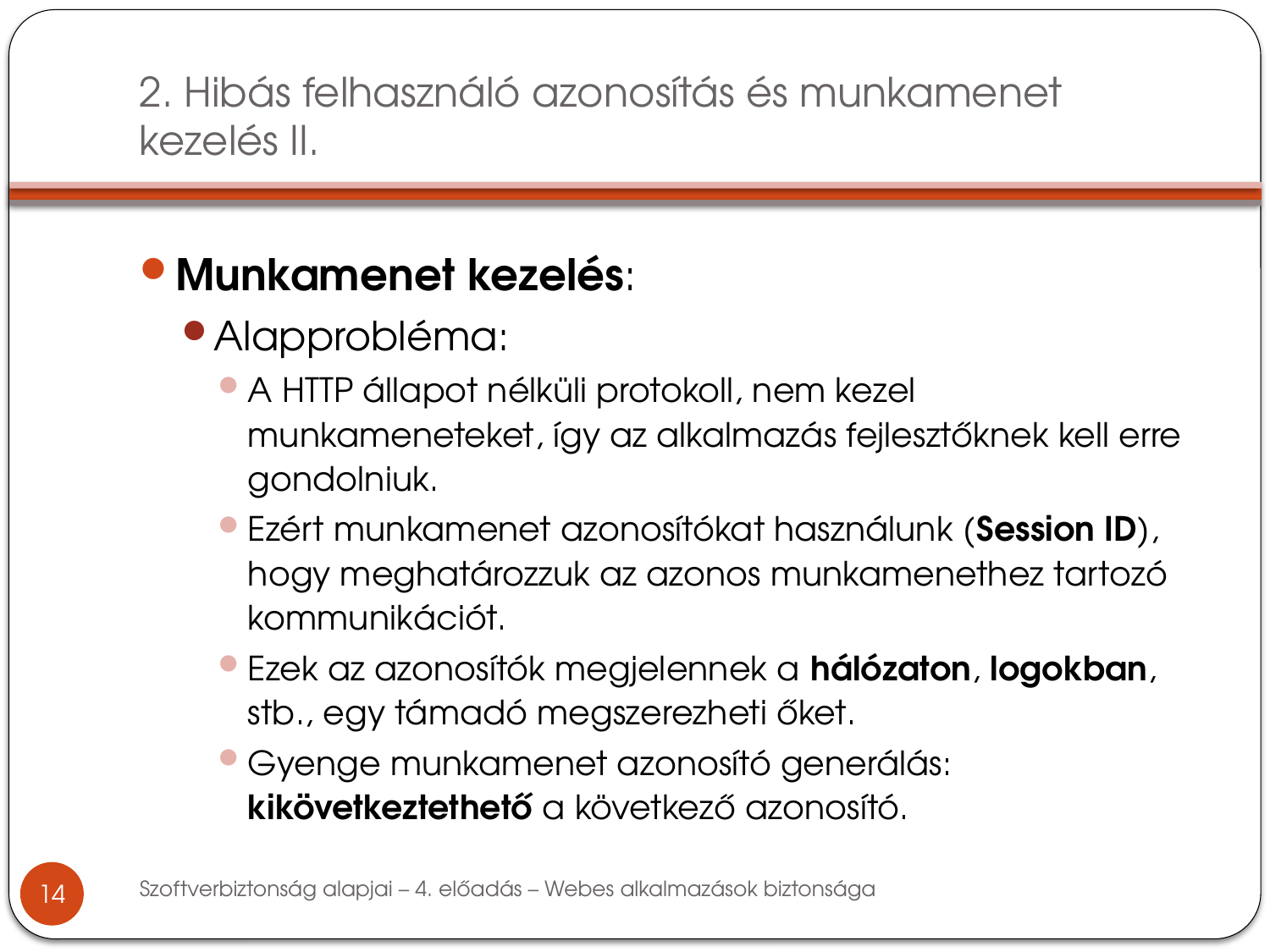

# 2. Hibás felhasználó azonosítás és munkamenet kezelés II.
Munkamenet kezelés:
Alapprobléma:
A HTTP állapot nélküli protokoll, nem kezel munkameneteket, így az alkalmazás fejlesztőknek kell erre gondolniuk.
Ezért munkamenet azonosítókat használunk (Session ID), hogy meghatározzuk az azonos munkamenethez tartozó kommunikációt.
Ezek az azonosítók megjelennek a hálózaton, logokban, stb., egy támadó megszerezheti őket.
Gyenge munkamenet azonosító generálás:
kikövetkeztethető a következő azonosító.
Szoftverbiztonság alapjai – 4. előadás – Webes alkalmazások biztonsága
14